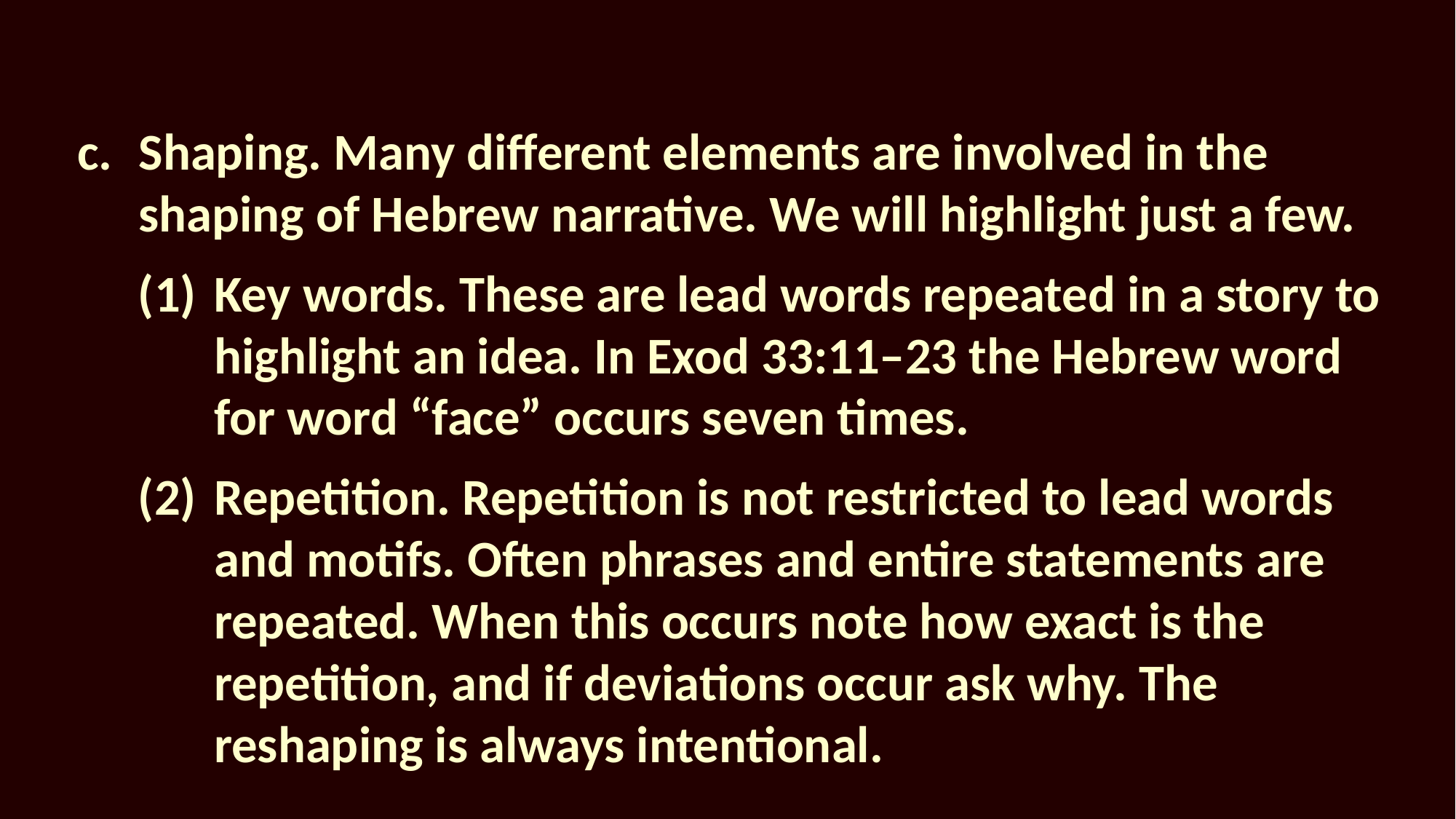

Shaping. Many different elements are involved in the shaping of Hebrew narrative. We will highlight just a few.
Key words. These are lead words repeated in a story to highlight an idea. In Exod 33:11–23 the Hebrew word for word “face” occurs seven times.
Repetition. Repetition is not restricted to lead words and motifs. Often phrases and entire statements are repeated. When this occurs note how exact is the repetition, and if deviations occur ask why. The reshaping is always intentional.